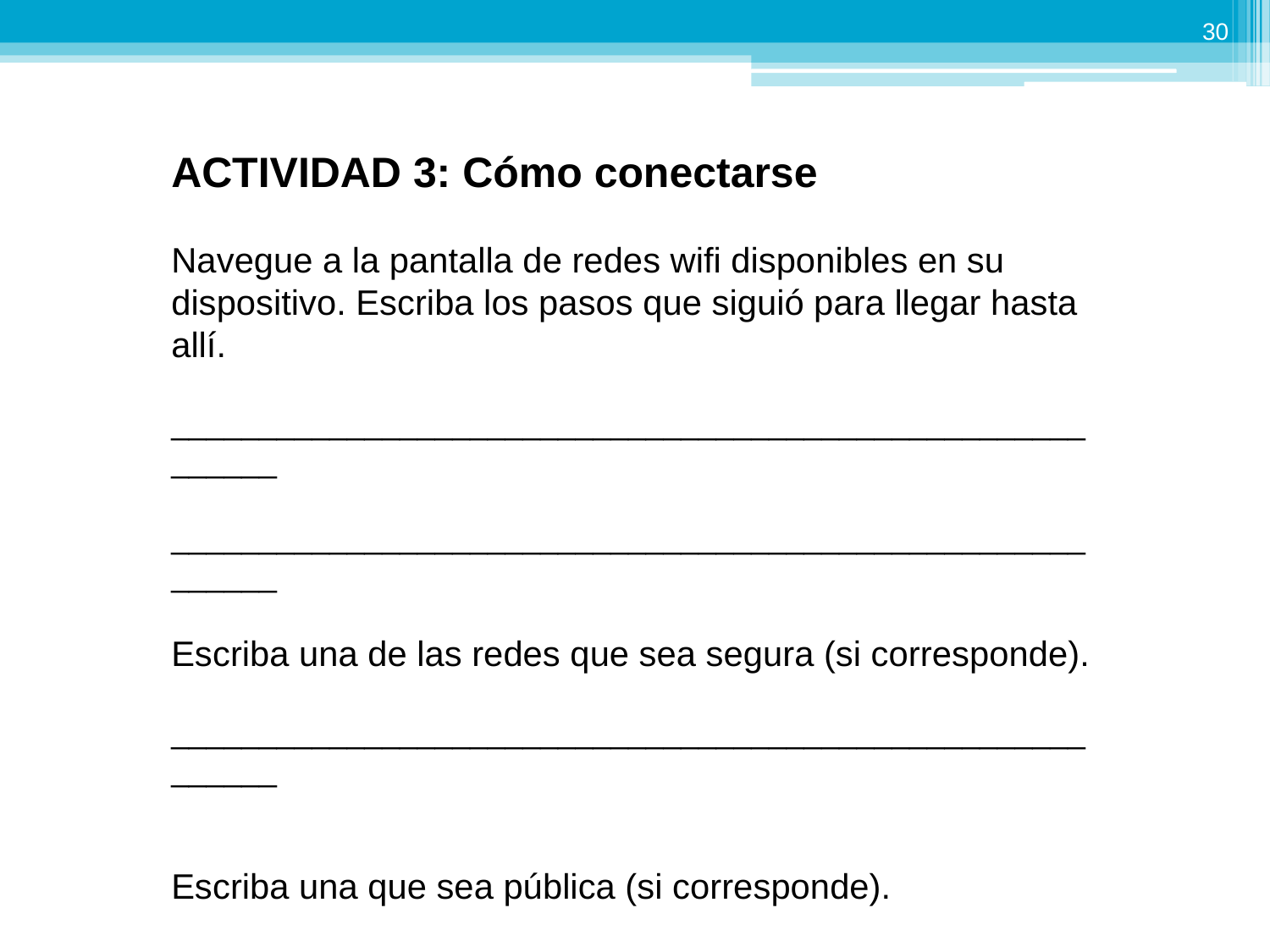

30
ACTIVIDAD 3: Cómo conectarse

Navegue a la pantalla de redes wifi disponibles en su dispositivo. Escriba los pasos que siguió para llegar hasta allí.

__________________________________________________________

__________________________________________________________

Escriba una de las redes que sea segura (si corresponde).

__________________________________________________________

Escriba una que sea pública (si corresponde).

__________________________________________________________